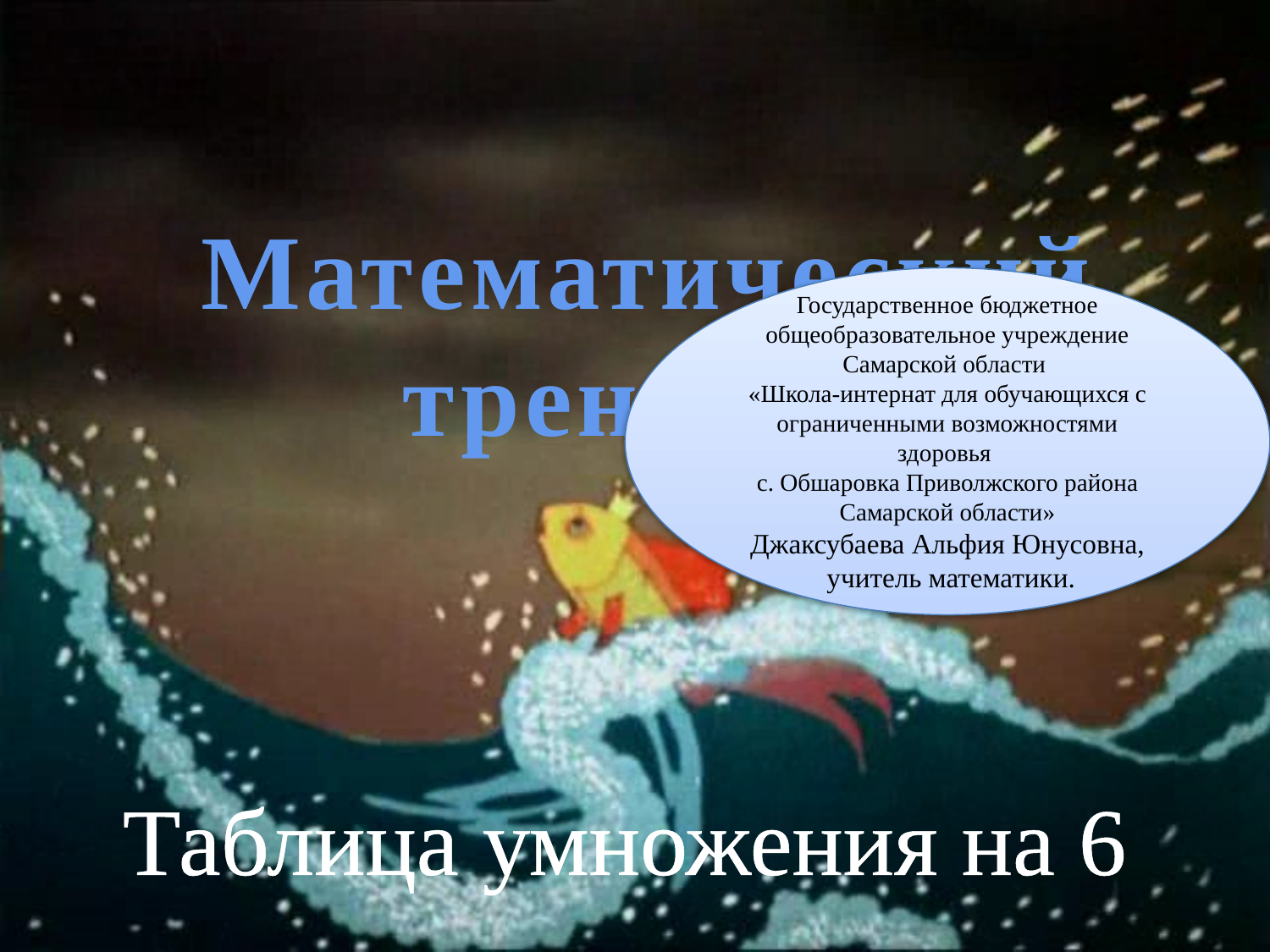

# Математический тренажёр
Государственное бюджетное общеобразовательное учреждение Самарской области
«Школа-интернат для обучающихся с ограниченными возможностями здоровья
с. Обшаровка Приволжского района Самарской области»
Джаксубаева Альфия Юнусовна,
 учитель математики.
Таблица умножения на 6